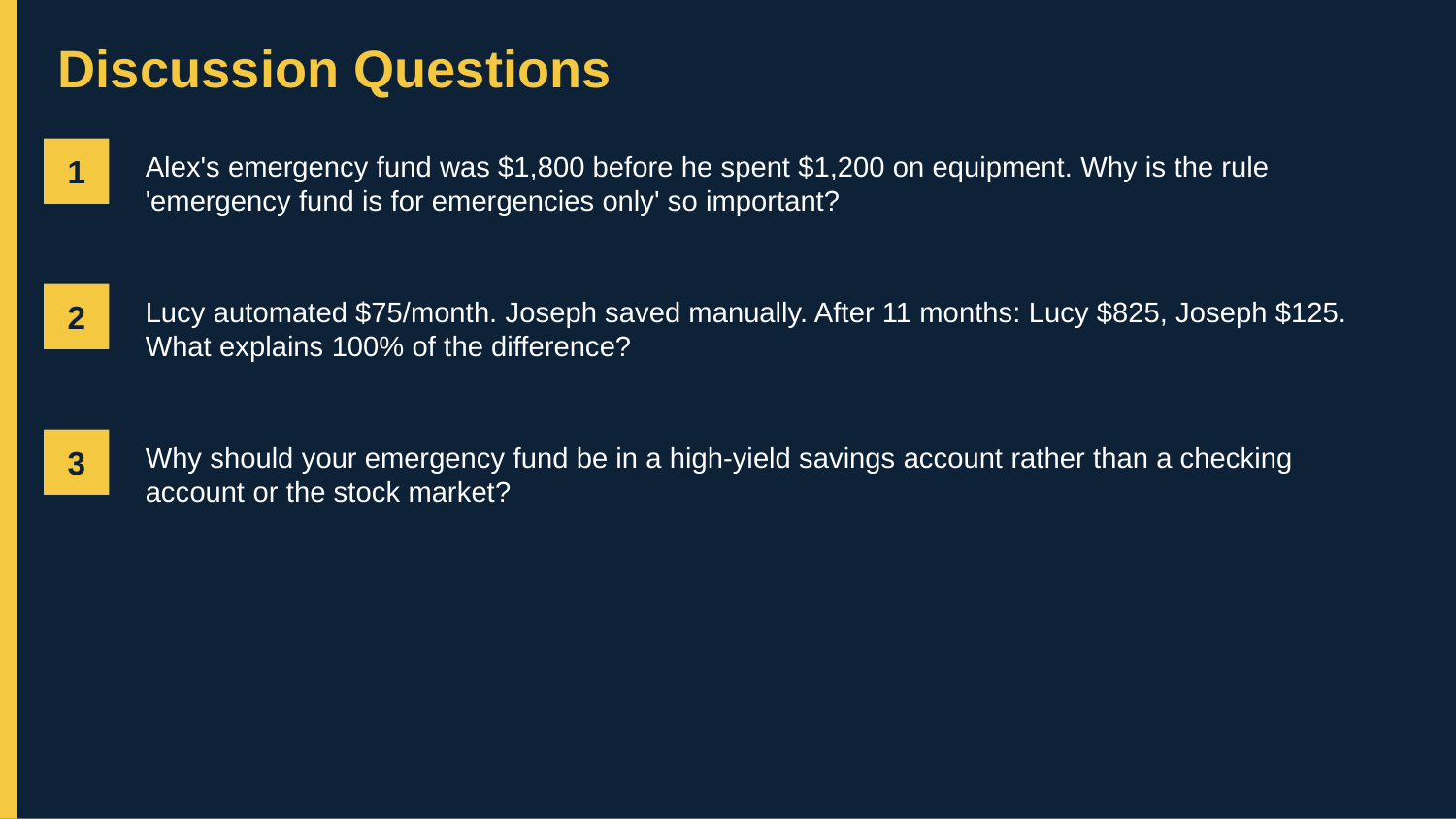

Discussion Questions

1
Alex's emergency fund was $1,800 before he spent $1,200 on equipment. Why is the rule 'emergency fund is for emergencies only' so important?

2
Lucy automated $75/month. Joseph saved manually. After 11 months: Lucy $825, Joseph $125. What explains 100% of the difference?

3
Why should your emergency fund be in a high-yield savings account rather than a checking account or the stock market?